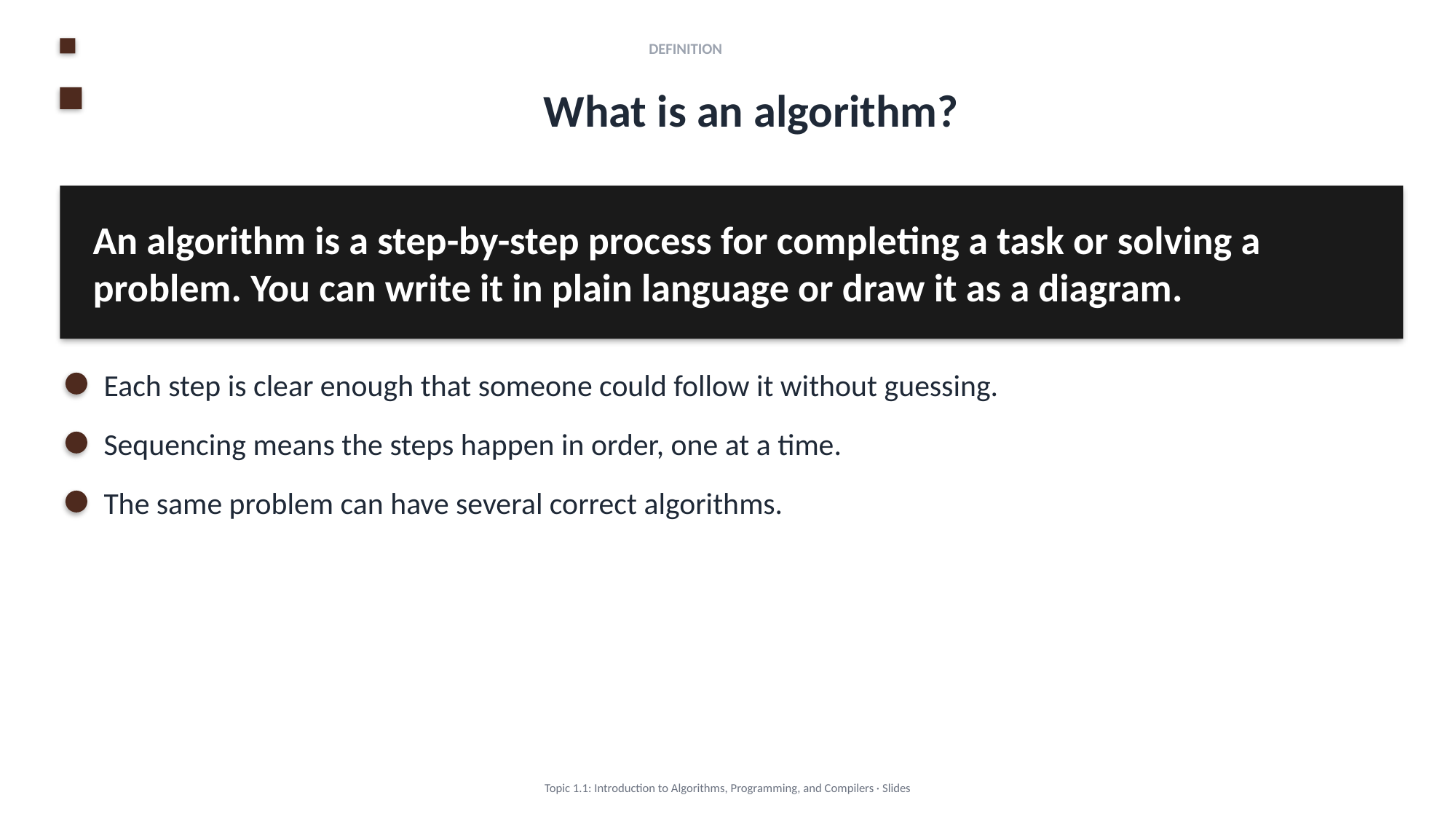

DEFINITION

What is an algorithm?

An algorithm is a step-by-step process for completing a task or solving a problem. You can write it in plain language or draw it as a diagram.
Each step is clear enough that someone could follow it without guessing.

Sequencing means the steps happen in order, one at a time.

The same problem can have several correct algorithms.

Topic 1.1: Introduction to Algorithms, Programming, and Compilers · Slides